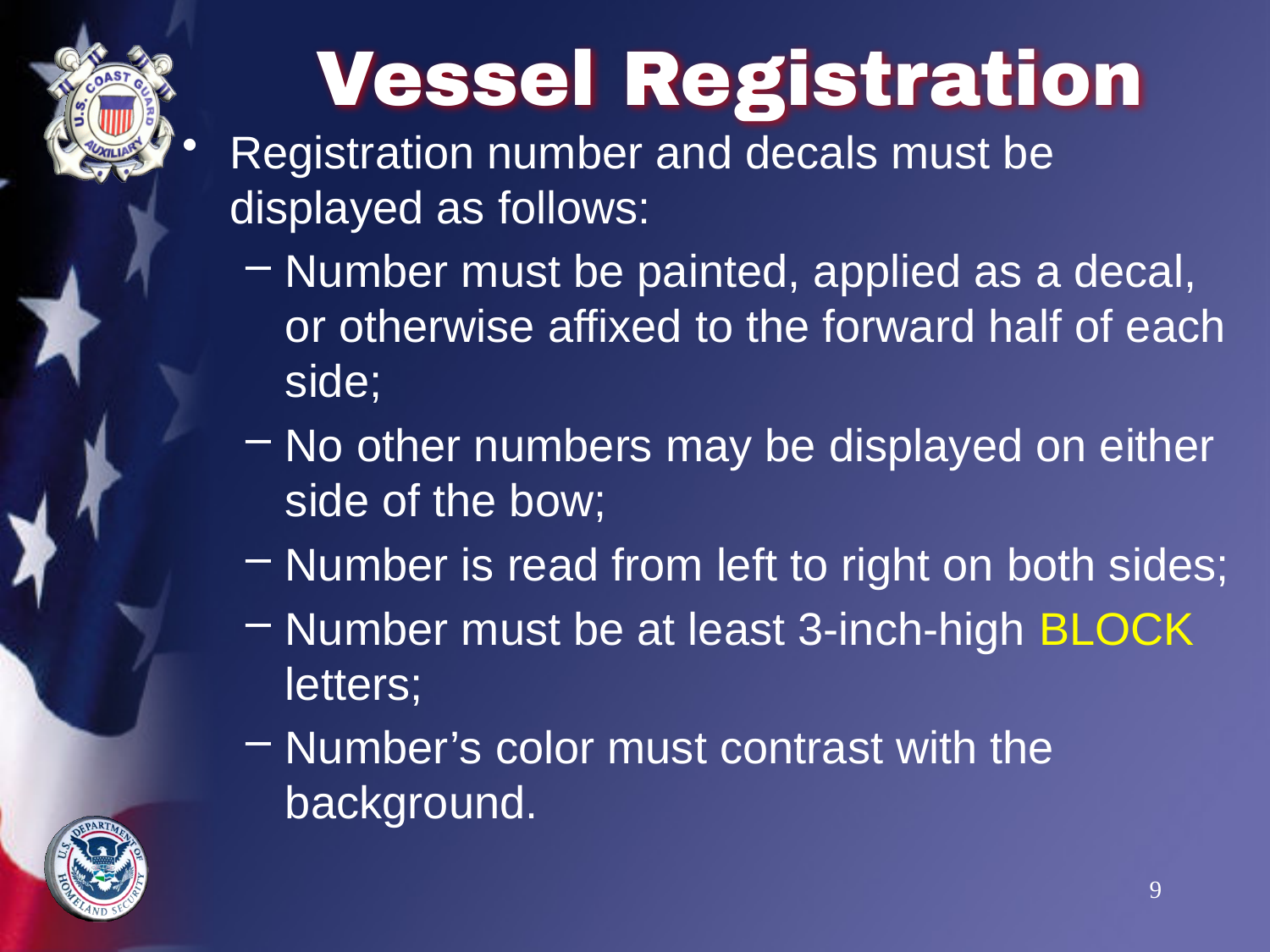

# Vessel Registration
Registration number and decals must be displayed as follows:
Number must be painted, applied as a decal, or otherwise affixed to the forward half of each side;
No other numbers may be displayed on either side of the bow;
Number is read from left to right on both sides;
Number must be at least 3-inch-high BLOCK letters;
Number’s color must contrast with the background.

9